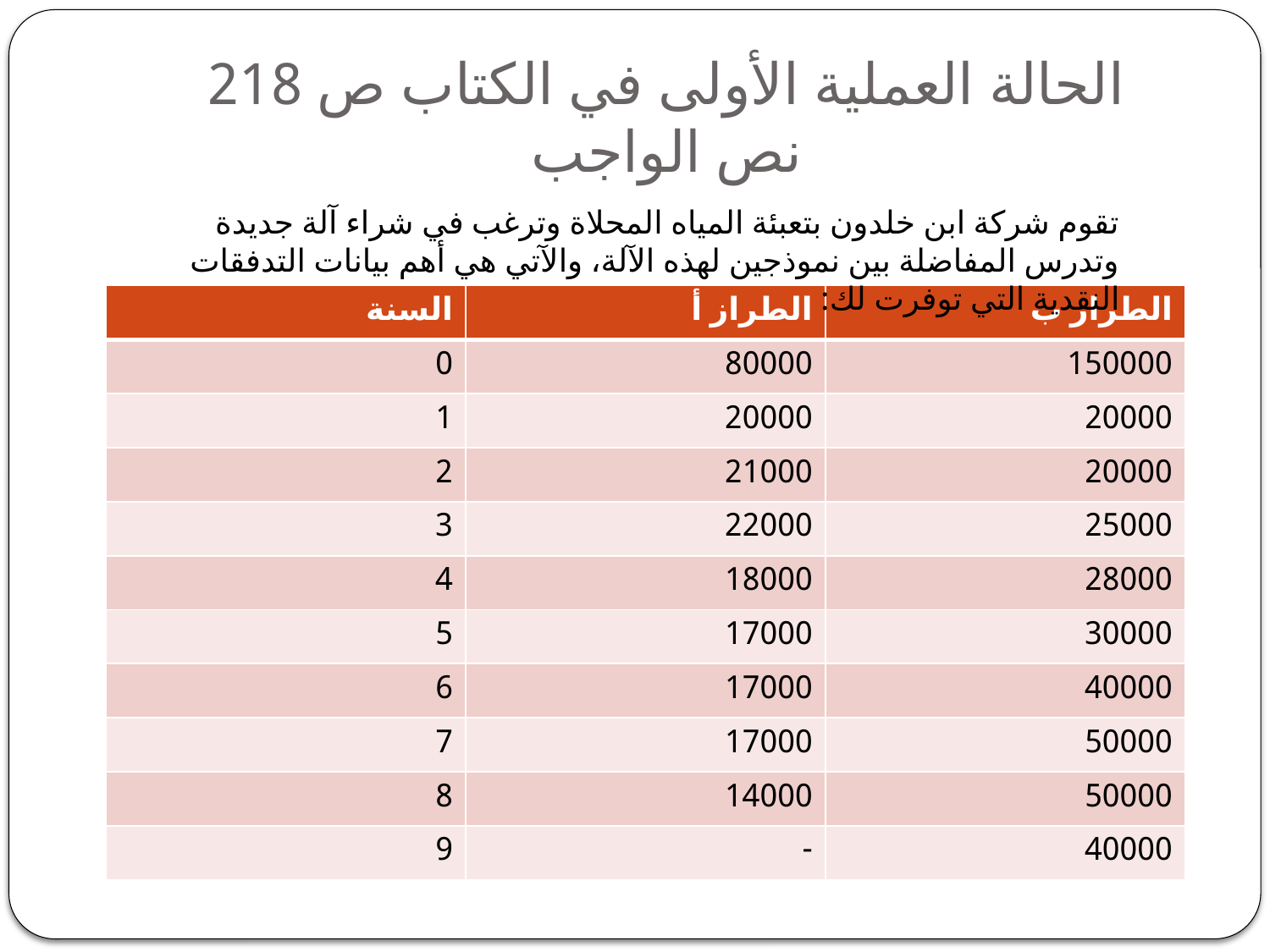

# الحالة العملية الأولى في الكتاب ص 218 نص الواجب
تقوم شركة ابن خلدون بتعبئة المياه المحلاة وترغب في شراء آلة جديدة وتدرس المفاضلة بين نموذجين لهذه الآلة، والآتي هي أهم بيانات التدفقات النقدية التي توفرت لك:
| السنة | الطراز أ | الطراز ب |
| --- | --- | --- |
| 0 | 80000 | 150000 |
| 1 | 20000 | 20000 |
| 2 | 21000 | 20000 |
| 3 | 22000 | 25000 |
| 4 | 18000 | 28000 |
| 5 | 17000 | 30000 |
| 6 | 17000 | 40000 |
| 7 | 17000 | 50000 |
| 8 | 14000 | 50000 |
| 9 | - | 40000 |